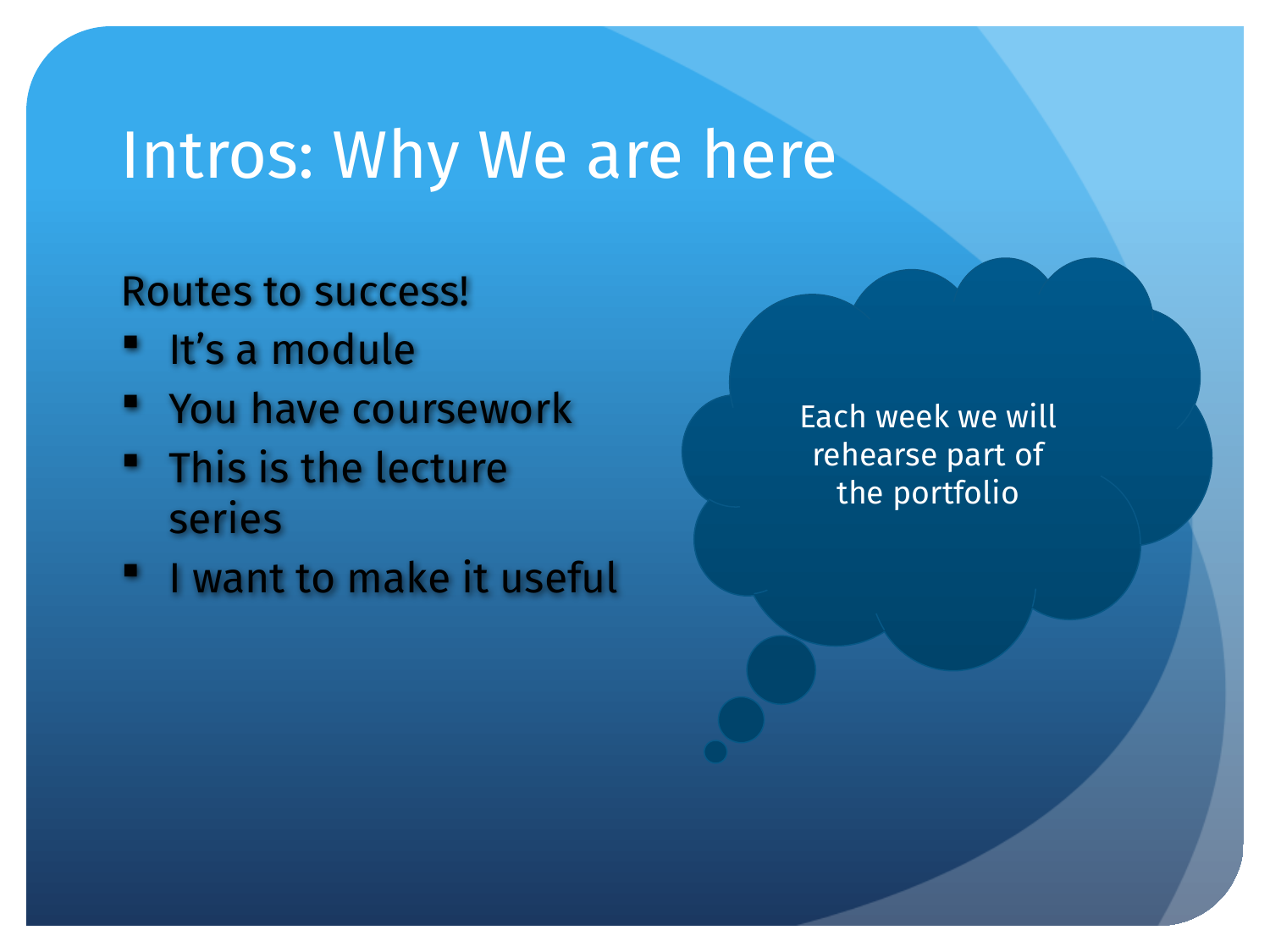

# Intros: Why We are here
Routes to success!
It’s a module
You have coursework
This is the lecture series
I want to make it useful
Each week we will
rehearse part of
the portfolio